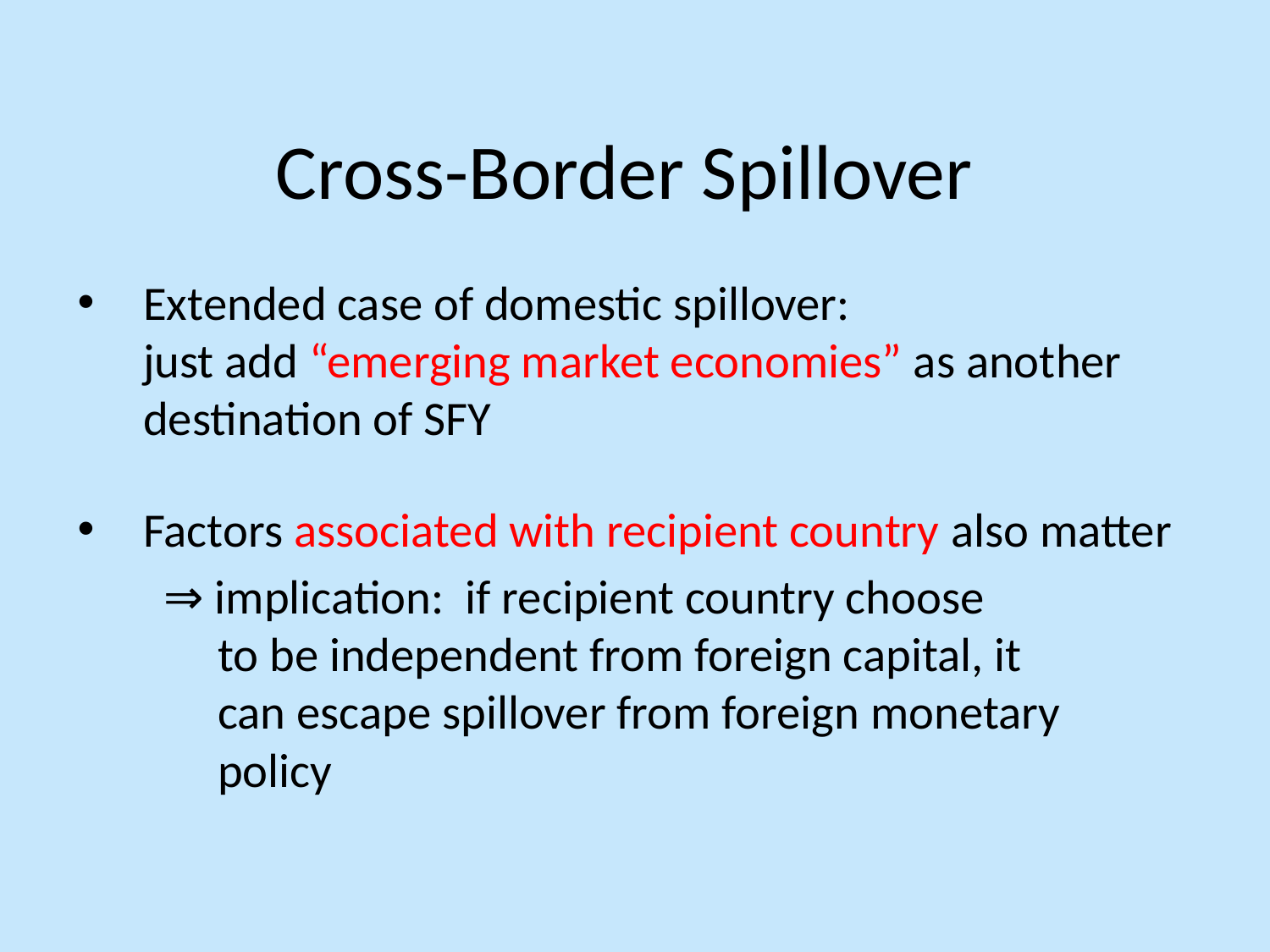

# Cross-Border Spillover
Extended case of domestic spillover:
just add “emerging market economies” as another destination of SFY
Factors associated with recipient country also matter
        ⇒ implication:  if recipient country choose
             to be independent from foreign capital, it
             can escape spillover from foreign monetary
             policy